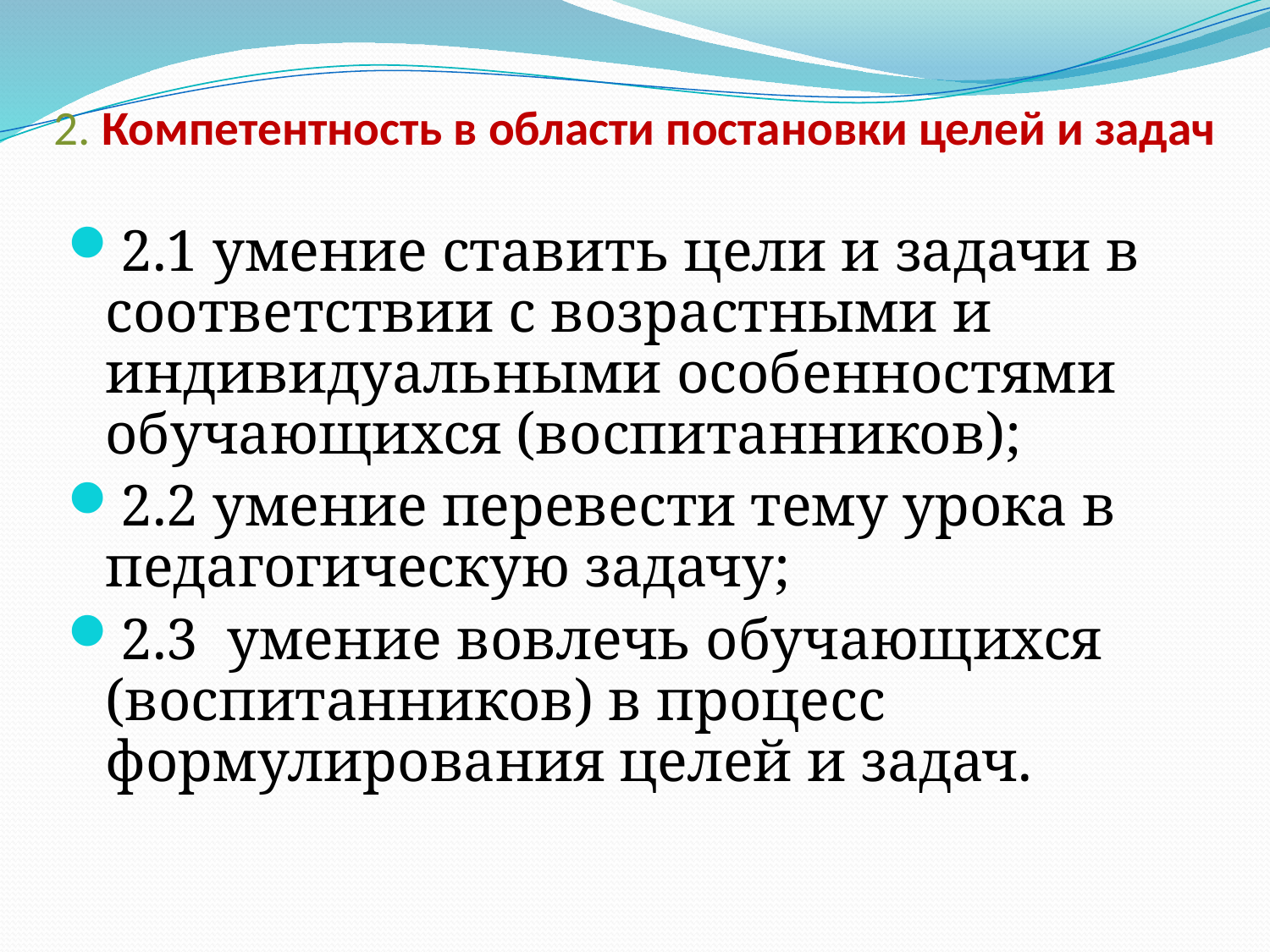

# 2. Компетентность в области постановки целей и задач
2.1 умение ставить цели и задачи в соответствии с возрастными и индивидуальными особенностями обучающихся (воспитанников);
2.2 умение перевести тему урока в педагогическую задачу;
2.3  умение вовлечь обучающихся (воспитанников) в процесс формулирования целей и задач.